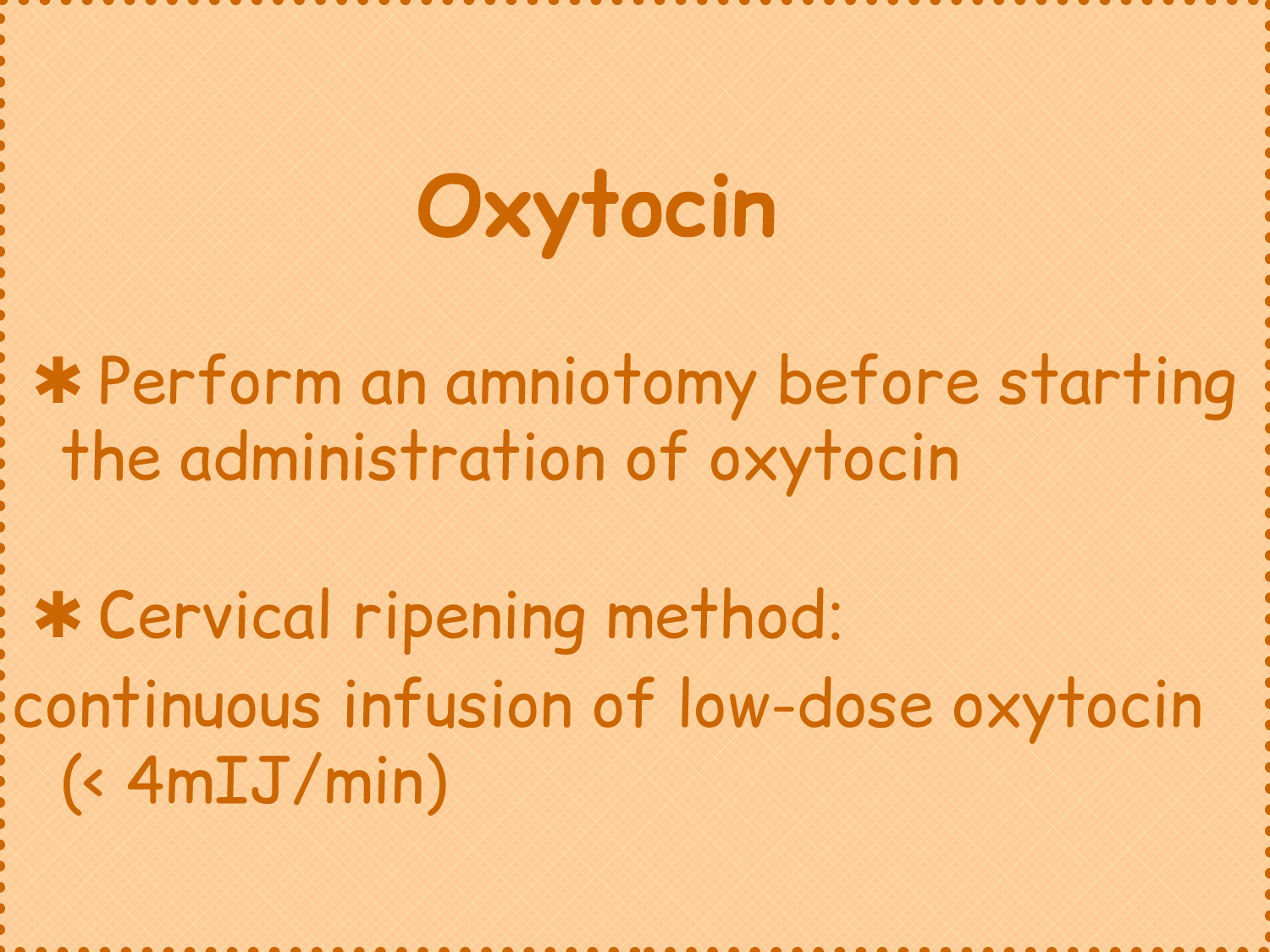

Oxytocin

 ✱ Perform an amniotomy before starting the administration of oxytocin

 ✱ Cervical ripening method:
continuous infusion of low-dose oxytocin (< 4mIJ/min)

#